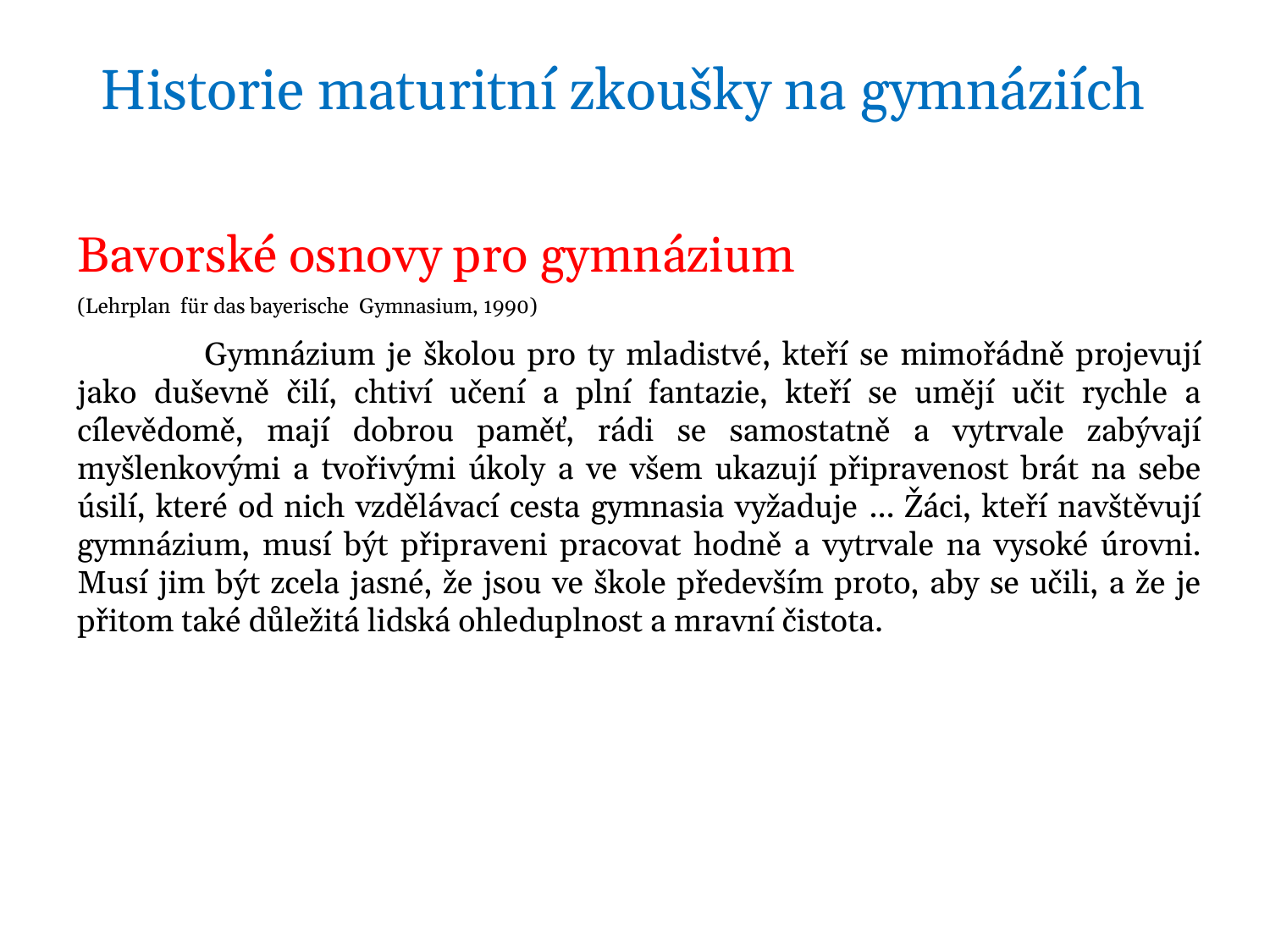

# Historie maturitní zkoušky na gymnáziích
Bavorské osnovy pro gymnázium
(Lehrplan  für das bayerische  Gymnasium, 1990)
		Gymnázium je školou pro ty mladistvé, kteří se mimořádně projevují jako duševně čilí, chtiví učení a plní fantazie, kteří se umějí učit rychle a cílevědomě, mají dobrou paměť, rádi se samostatně a vytrvale zabývají myšlenkovými a tvořivými úkoly a ve všem ukazují připravenost brát na sebe úsilí, které od nich vzdělávací cesta gymnasia vyžaduje … Žáci, kteří navštěvují gymnázium, musí být připraveni pracovat hodně a vytrvale na vysoké úrovni. Musí jim být zcela jasné, že jsou ve škole především proto, aby se učili, a že je přitom také důležitá lidská ohleduplnost a mravní čistota.